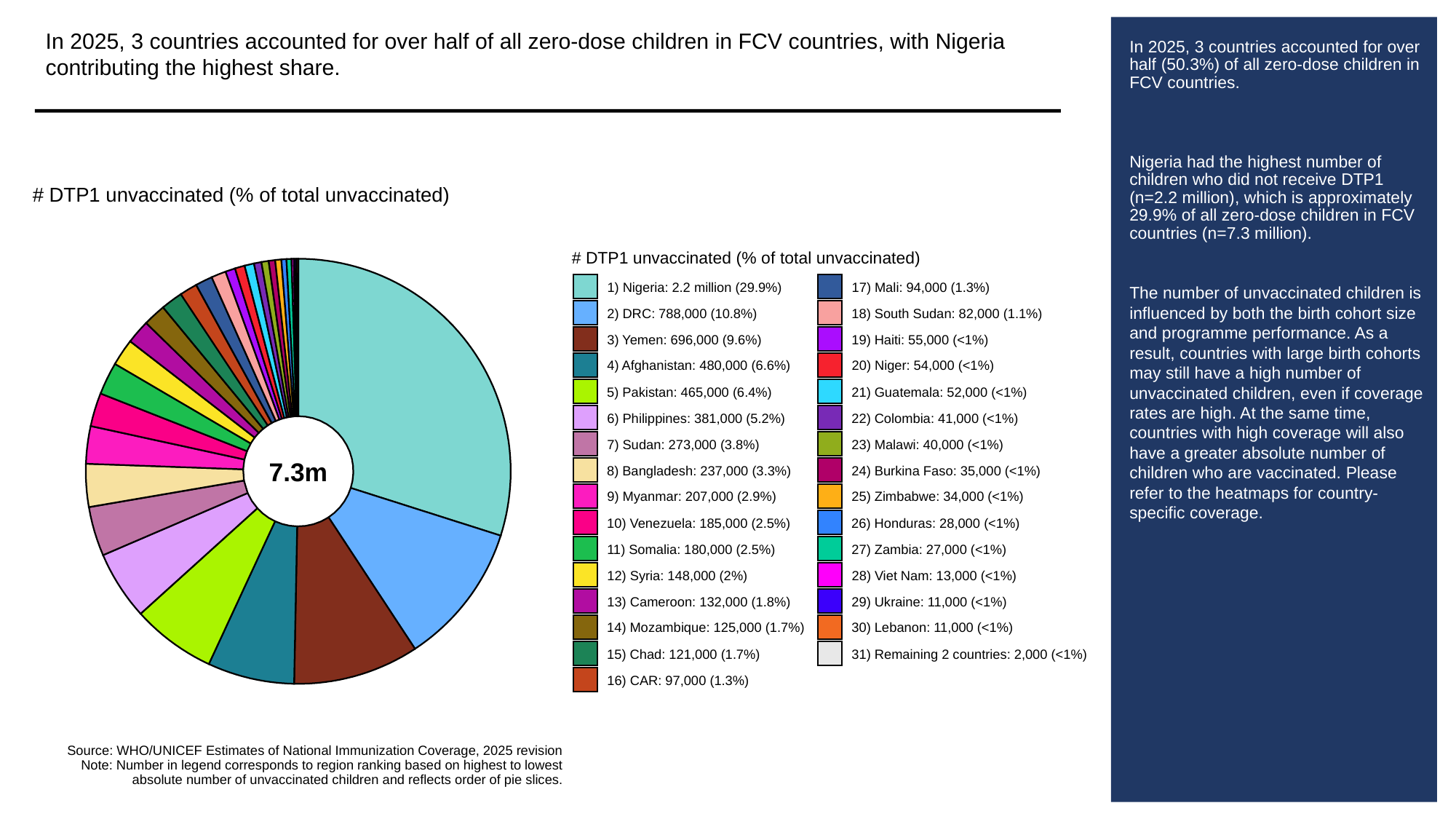

In 2025, 3 countries accounted for over half of all zero-dose children in FCV countries, with Nigeria contributing the highest share.
# In 2025, 3 countries accounted for over half (50.3%) of all zero-dose children in FCV countries.

Nigeria had the highest number of children who did not receive DTP1 (n=2.2 million), which is approximately 29.9% of all zero-dose children in FCV countries (n=7.3 million).

The number of unvaccinated children is influenced by both the birth cohort size and programme performance. As a result, countries with large birth cohorts may still have a high number of unvaccinated children, even if coverage rates are high. At the same time, countries with high coverage will also have a greater absolute number of children who are vaccinated. Please refer to the heatmaps for country-specific coverage.

# DTP1 unvaccinated (% of total unvaccinated)
# DTP1 unvaccinated (% of total unvaccinated)

1) Nigeria: 2.2 million (29.9%)
17) Mali: 94,000 (1.3%)

2) DRC: 788,000 (10.8%)
18) South Sudan: 82,000 (1.1%)

3) Yemen: 696,000 (9.6%)
19) Haiti: 55,000 (<1%)

4) Afghanistan: 480,000 (6.6%)
20) Niger: 54,000 (<1%)

5) Pakistan: 465,000 (6.4%)
21) Guatemala: 52,000 (<1%)

6) Philippines: 381,000 (5.2%)
22) Colombia: 41,000 (<1%)

7) Sudan: 273,000 (3.8%)
23) Malawi: 40,000 (<1%)

7.3m

8) Bangladesh: 237,000 (3.3%)
24) Burkina Faso: 35,000 (<1%)

9) Myanmar: 207,000 (2.9%)
25) Zimbabwe: 34,000 (<1%)

10) Venezuela: 185,000 (2.5%)
26) Honduras: 28,000 (<1%)

11) Somalia: 180,000 (2.5%)
27) Zambia: 27,000 (<1%)

12) Syria: 148,000 (2%)
28) Viet Nam: 13,000 (<1%)

13) Cameroon: 132,000 (1.8%)
29) Ukraine: 11,000 (<1%)

14) Mozambique: 125,000 (1.7%)
30) Lebanon: 11,000 (<1%)

15) Chad: 121,000 (1.7%)
31) Remaining 2 countries: 2,000 (<1%)

16) CAR: 97,000 (1.3%)
Source: WHO/UNICEF Estimates of National Immunization Coverage, 2025 revision
Note: Number in legend corresponds to region ranking based on highest to lowest
absolute number of unvaccinated children and reflects order of pie slices.